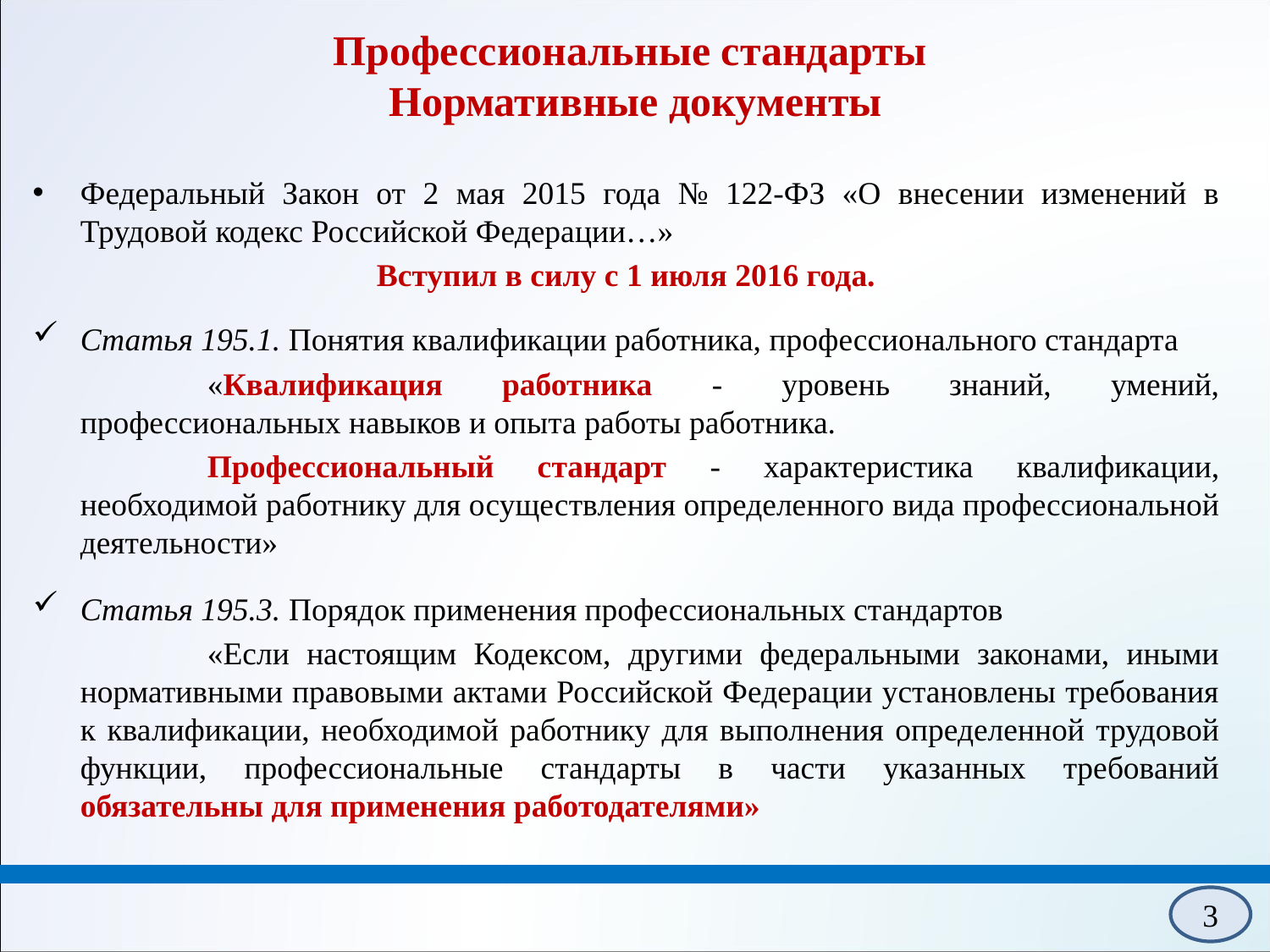

# Профессиональные стандарты Нормативные документы
Федеральный Закон от 2 мая 2015 года № 122-ФЗ «О внесении изменений в Трудовой кодекс Российской Федерации…»
Вступил в силу с 1 июля 2016 года.

Статья 195.1. Понятия квалификации работника, профессионального стандарта
		«Квалификация работника - уровень знаний, умений, профессиональных навыков и опыта работы работника.
		Профессиональный стандарт - характеристика квалификации, необходимой работнику для осуществления определенного вида профессиональной деятельности»

Статья 195.3. Порядок применения профессиональных стандартов
		«Если настоящим Кодексом, другими федеральными законами, иными нормативными правовыми актами Российской Федерации установлены требования к квалификации, необходимой работнику для выполнения определенной трудовой функции, профессиональные стандарты в части указанных требований обязательны для применения работодателями»

3